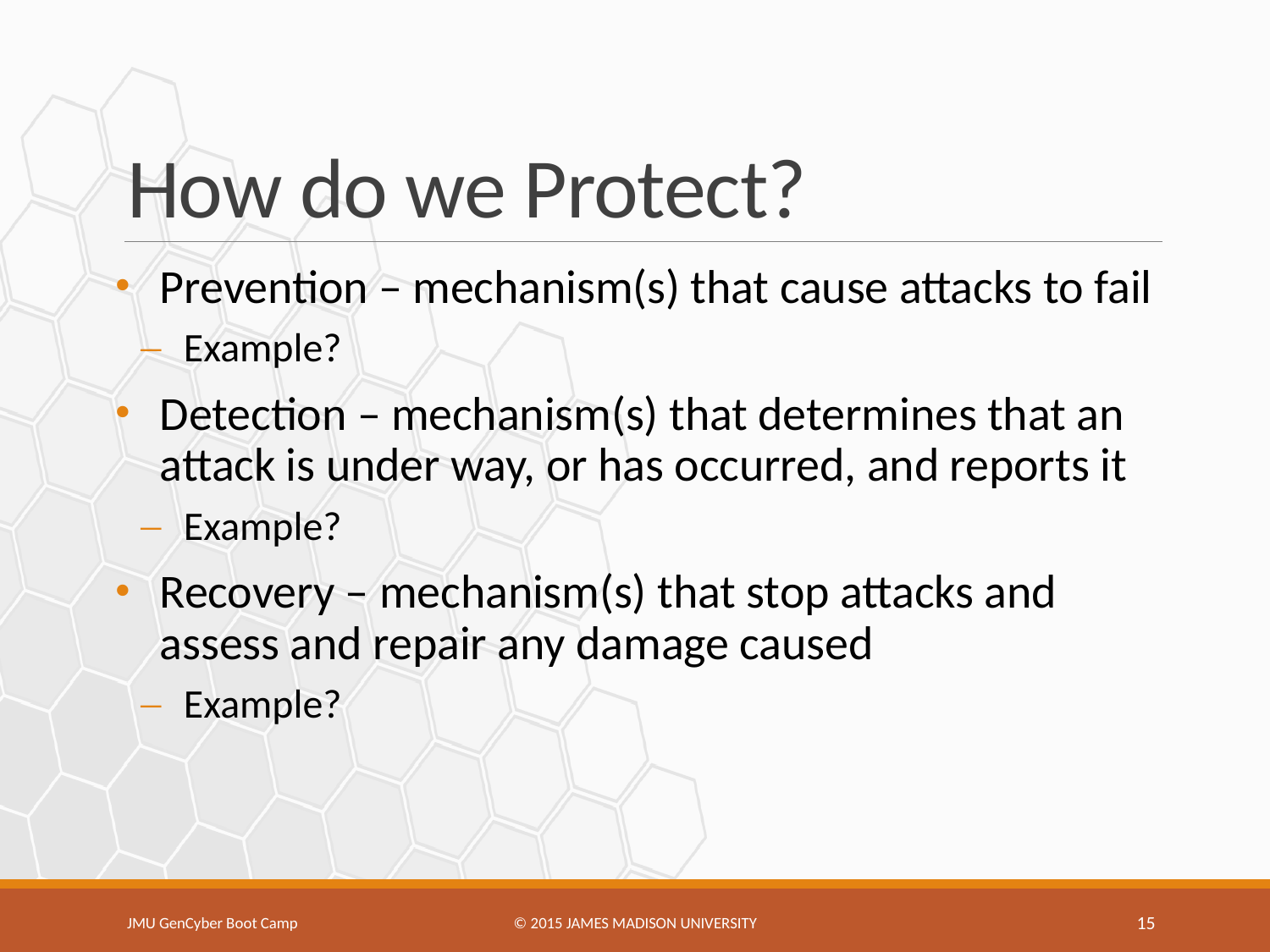

# How do we Protect?
Prevention – mechanism(s) that cause attacks to fail
Example?
Detection – mechanism(s) that determines that an attack is under way, or has occurred, and reports it
Example?
Recovery – mechanism(s) that stop attacks and assess and repair any damage caused
Example?
JMU GenCyber Boot Camp
© 2015 James Madison university
15